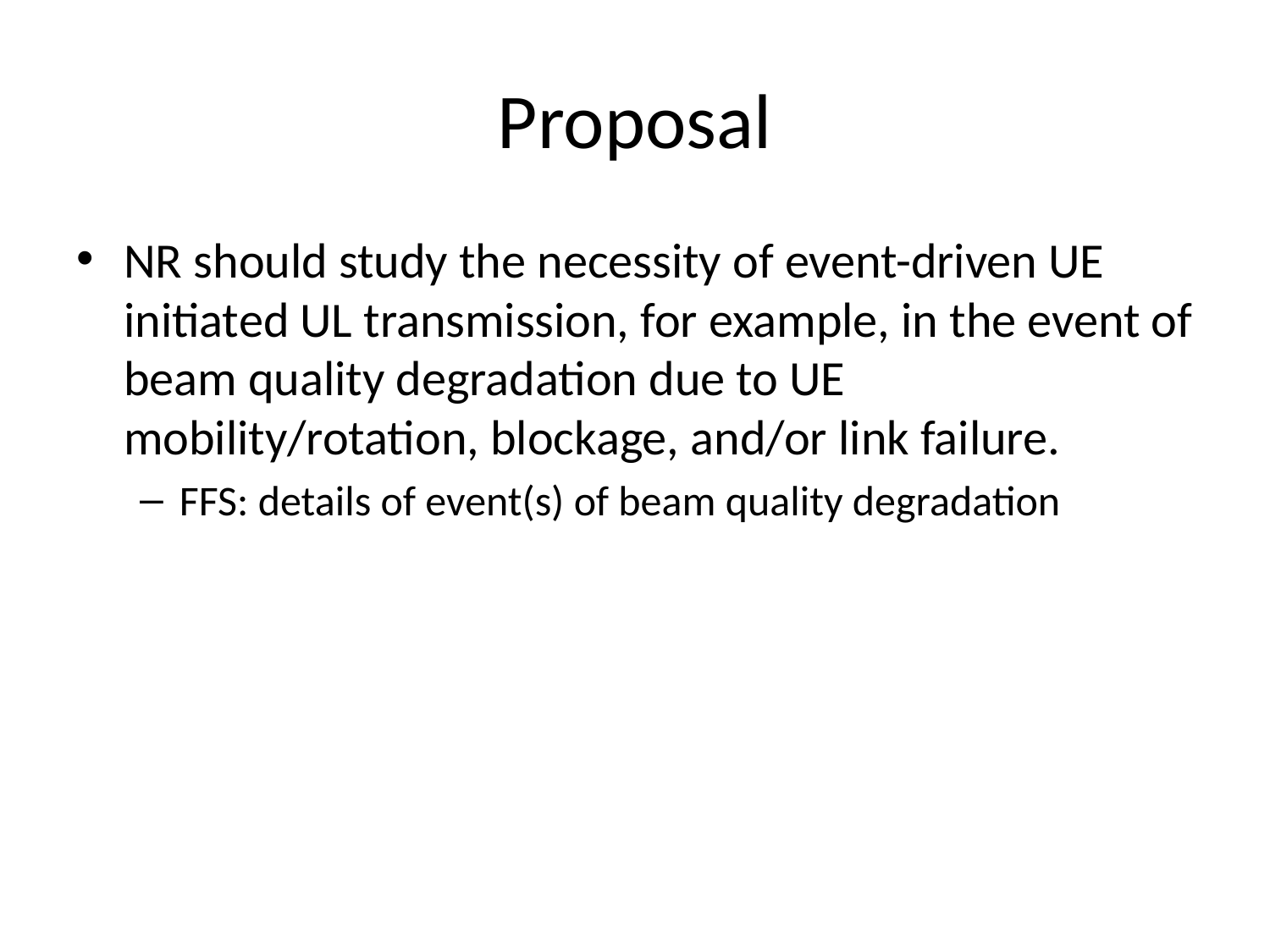

# Proposal
NR should study the necessity of event-driven UE initiated UL transmission, for example, in the event of beam quality degradation due to UE mobility/rotation, blockage, and/or link failure.
FFS: details of event(s) of beam quality degradation